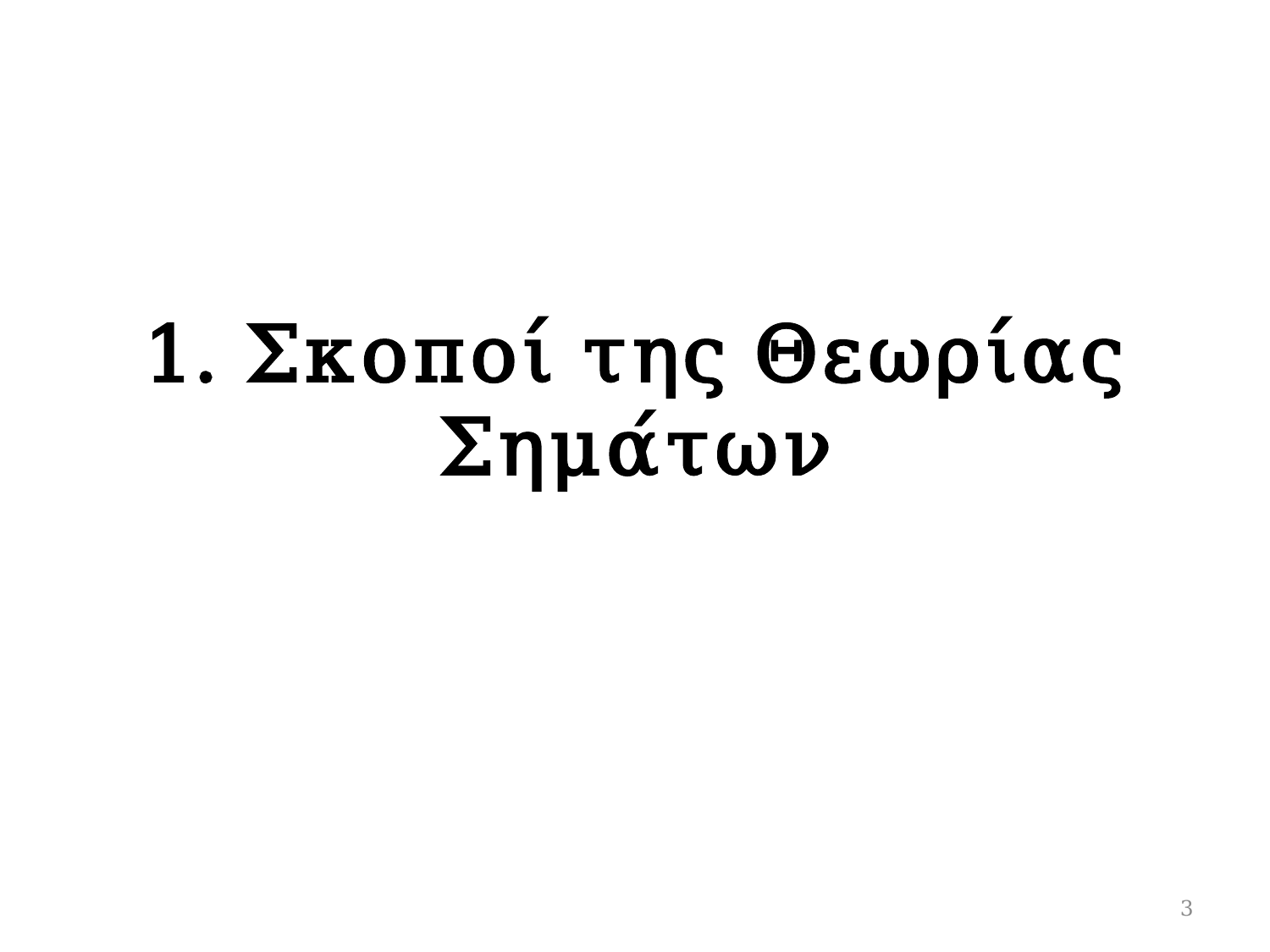

# 1. Σκοποί της Θεωρίας Σημάτων
3